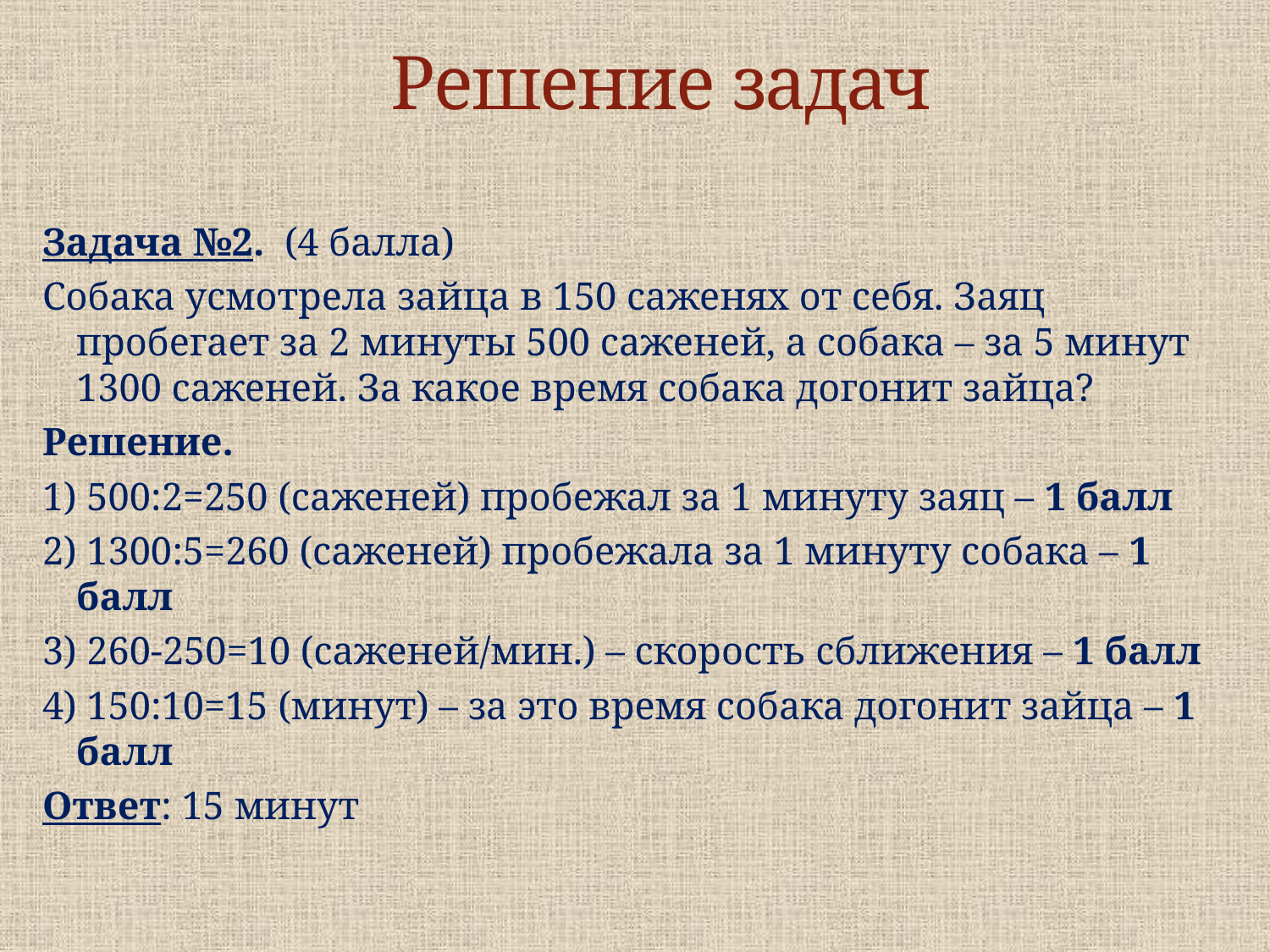

# Решение задач
Задача №2.  (4 балла)
Собака усмотрела зайца в 150 саженях от себя. Заяц пробегает за 2 минуты 500 саженей, а собака – за 5 минут 1300 саженей. За какое время собака догонит зайца?
Решение.
1) 500:2=250 (саженей) пробежал за 1 минуту заяц – 1 балл
2) 1300:5=260 (саженей) пробежала за 1 минуту собака – 1 балл
3) 260-250=10 (саженей/мин.) – скорость сближения – 1 балл
4) 150:10=15 (минут) – за это время собака догонит зайца – 1 балл
Ответ: 15 минут